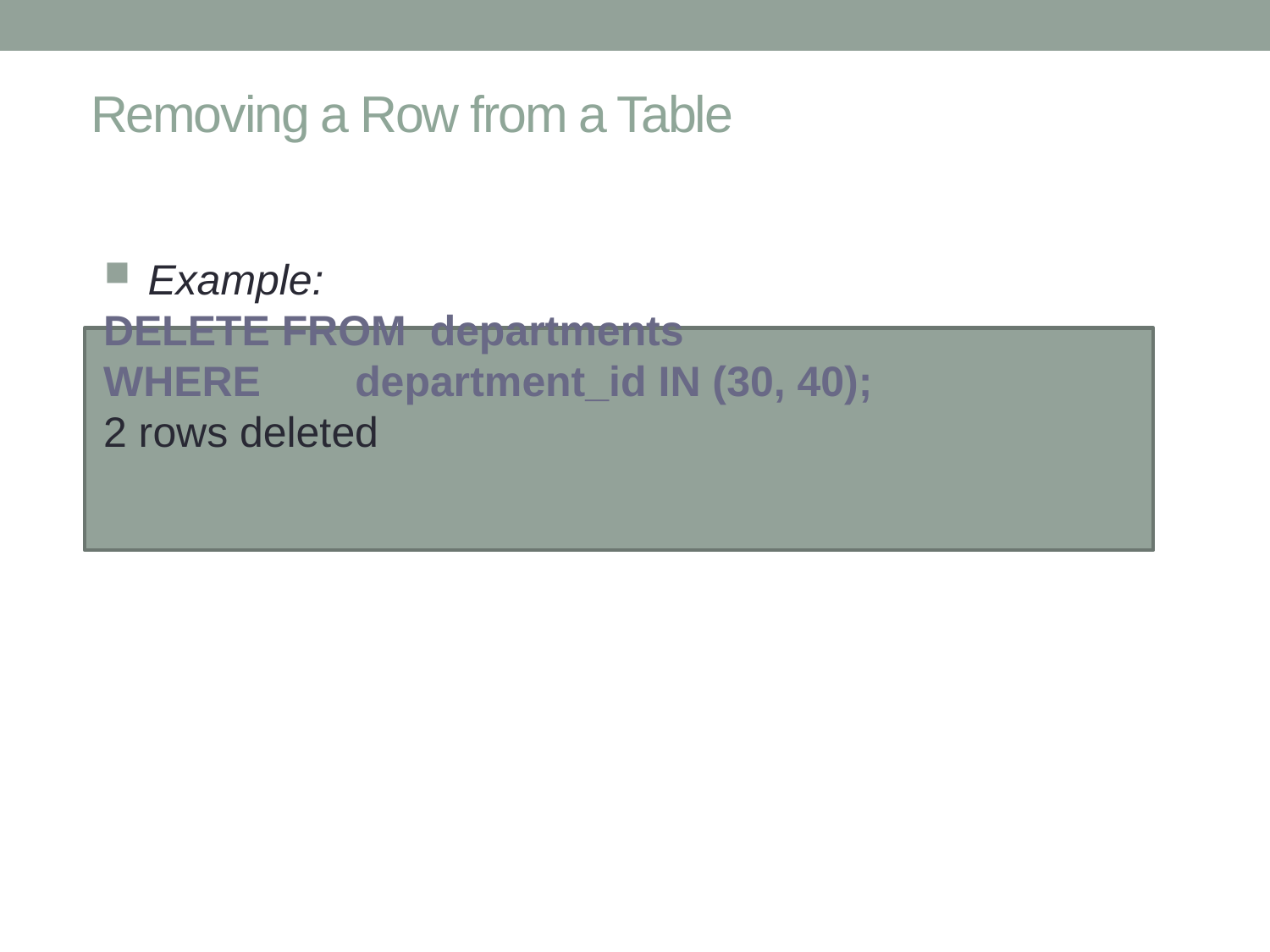

# Removing a Row from a Table
Example:
DELETE FROM  departments
WHERE        department_id IN (30, 40);
2 rows deleted